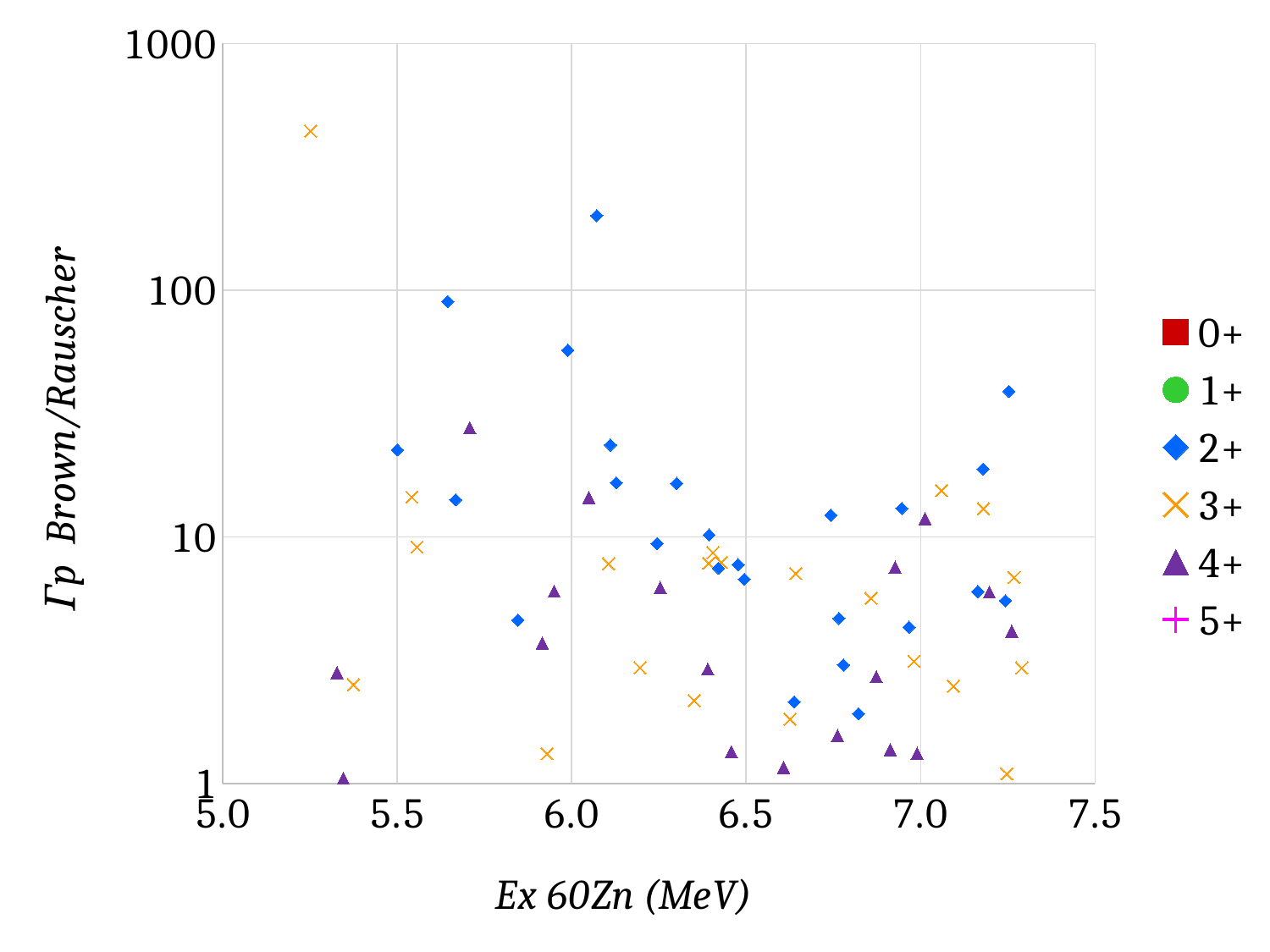

### Chart

| Category | 0+ | 1+ | 2+ | 3+ | 4+ | 5+ |
|---|---|---|---|---|---|---|